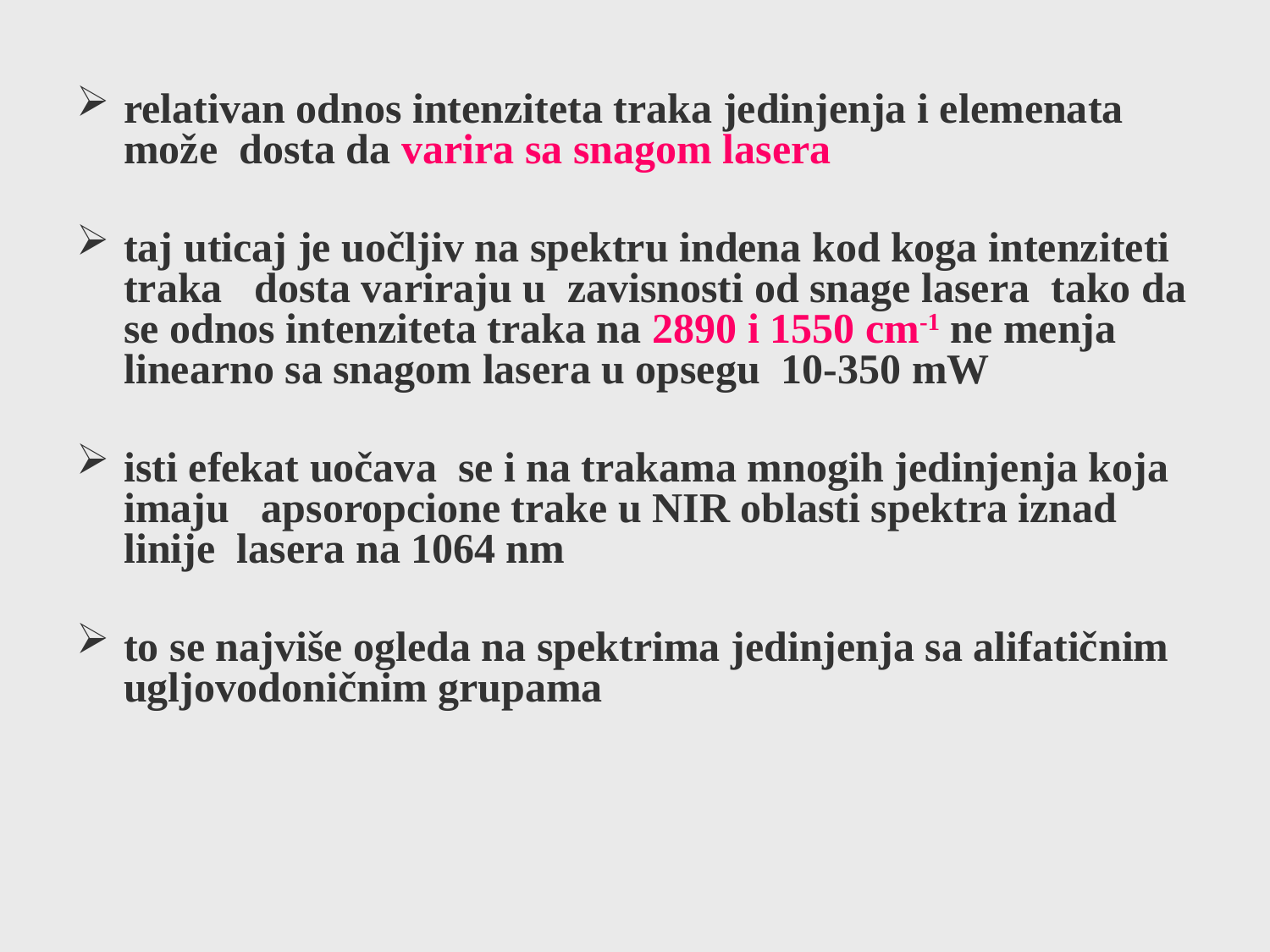

relativan odnos intenziteta traka jedinjenja i elemenata može  dosta da varira sa snagom lasera

taj uticaj je uočljiv na spektru indena kod koga intenziteti traka   dosta variraju u  zavisnosti od snage lasera  tako da se odnos intenziteta traka na 2890 i 1550 cm-1 ne menja linearno sa snagom lasera u opsegu  10-350 mW

isti efekat uočava  se i na trakama mnogih jedinjenja koja imaju   apsoropcione trake u NIR oblasti spektra iznad linije  lasera na 1064 nm

to se najviše ogleda na spektrima jedinjenja sa alifatičnim   ugljovodoničnim grupama